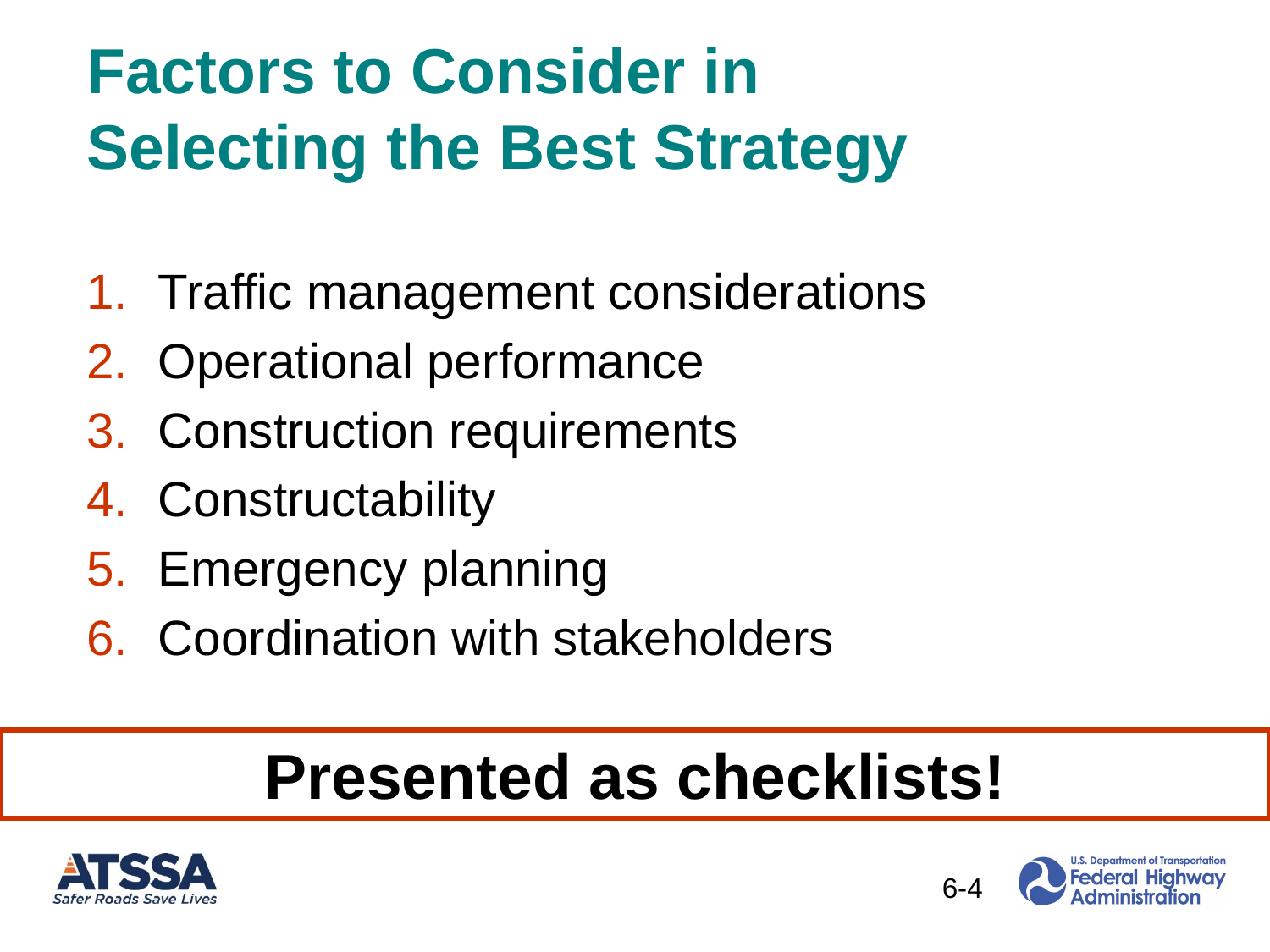

# Factors to Consider in Selecting the Best Strategy
Traffic management considerations
Operational performance
Construction requirements
Constructability
Emergency planning
Coordination with stakeholders

Presented as checklists!